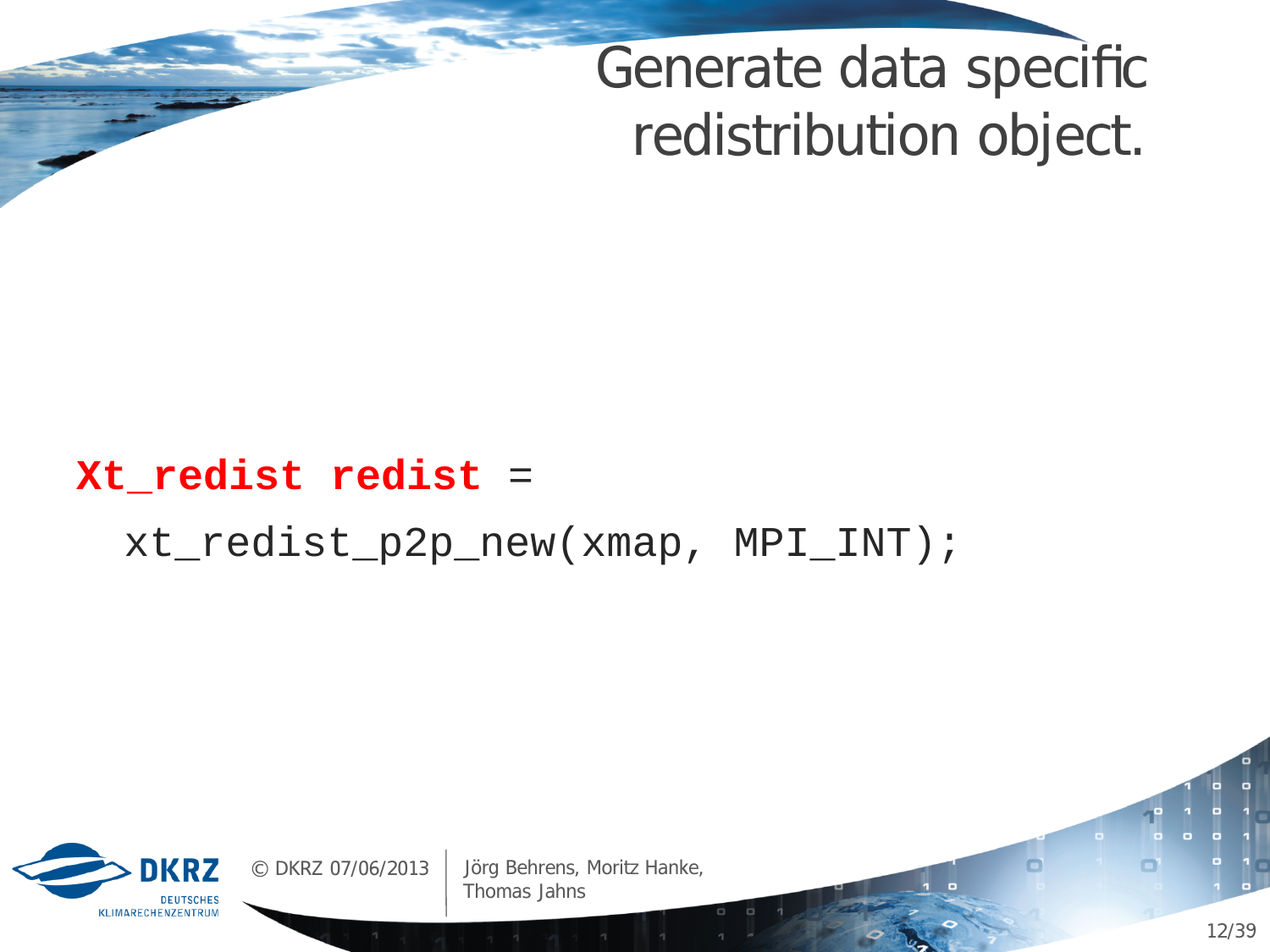

# Generate data specific redistribution object.
Xt_redist redist =
 	xt_redist_p2p_new(xmap, MPI_INT);
Jörg Behrens, Moritz Hanke, Thomas Jahns
07/06/2013
12